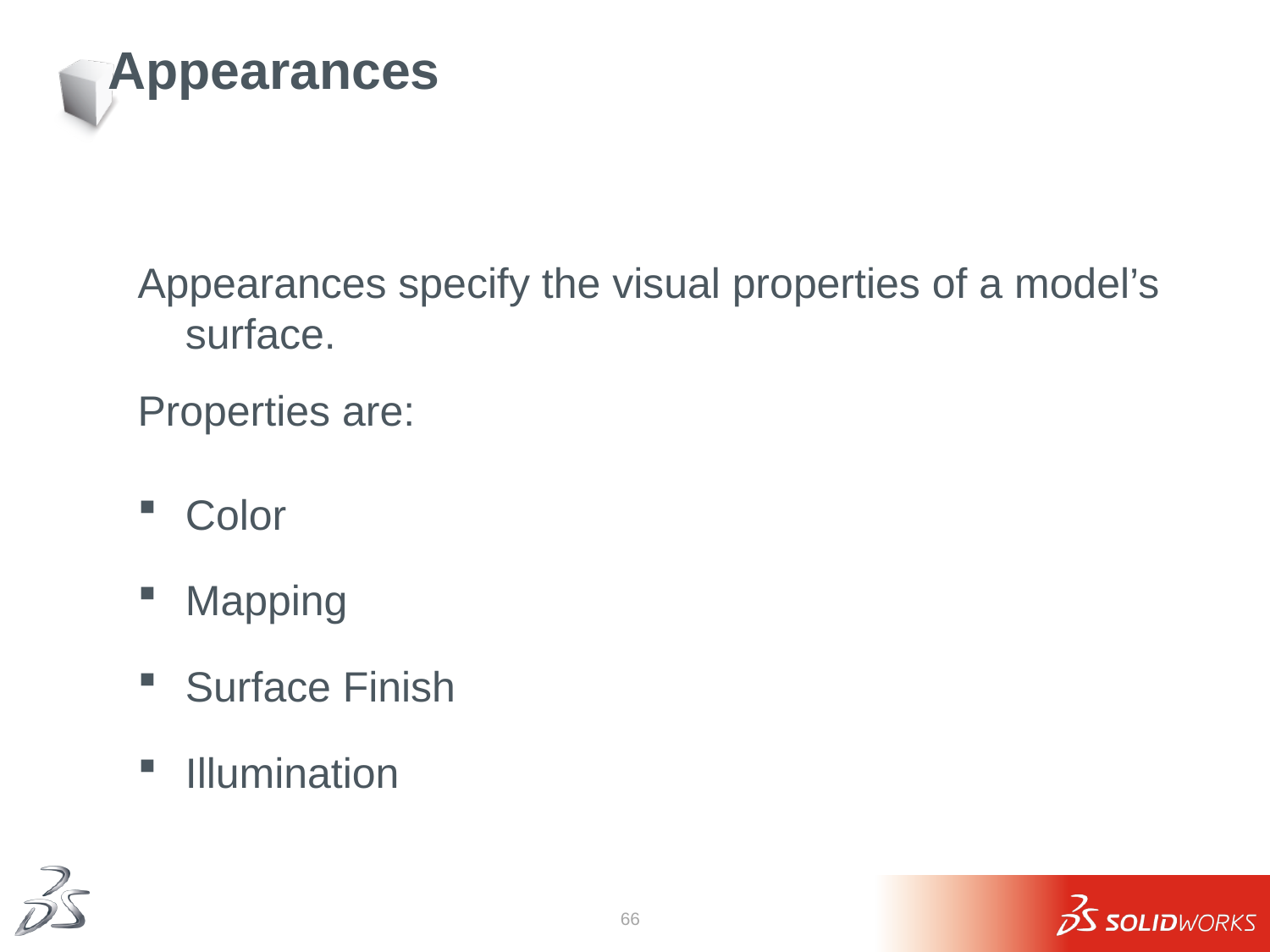

# Appearances
Appearances specify the visual properties of a model’s surface.
Properties are:
Color
Mapping
Surface Finish
Illumination